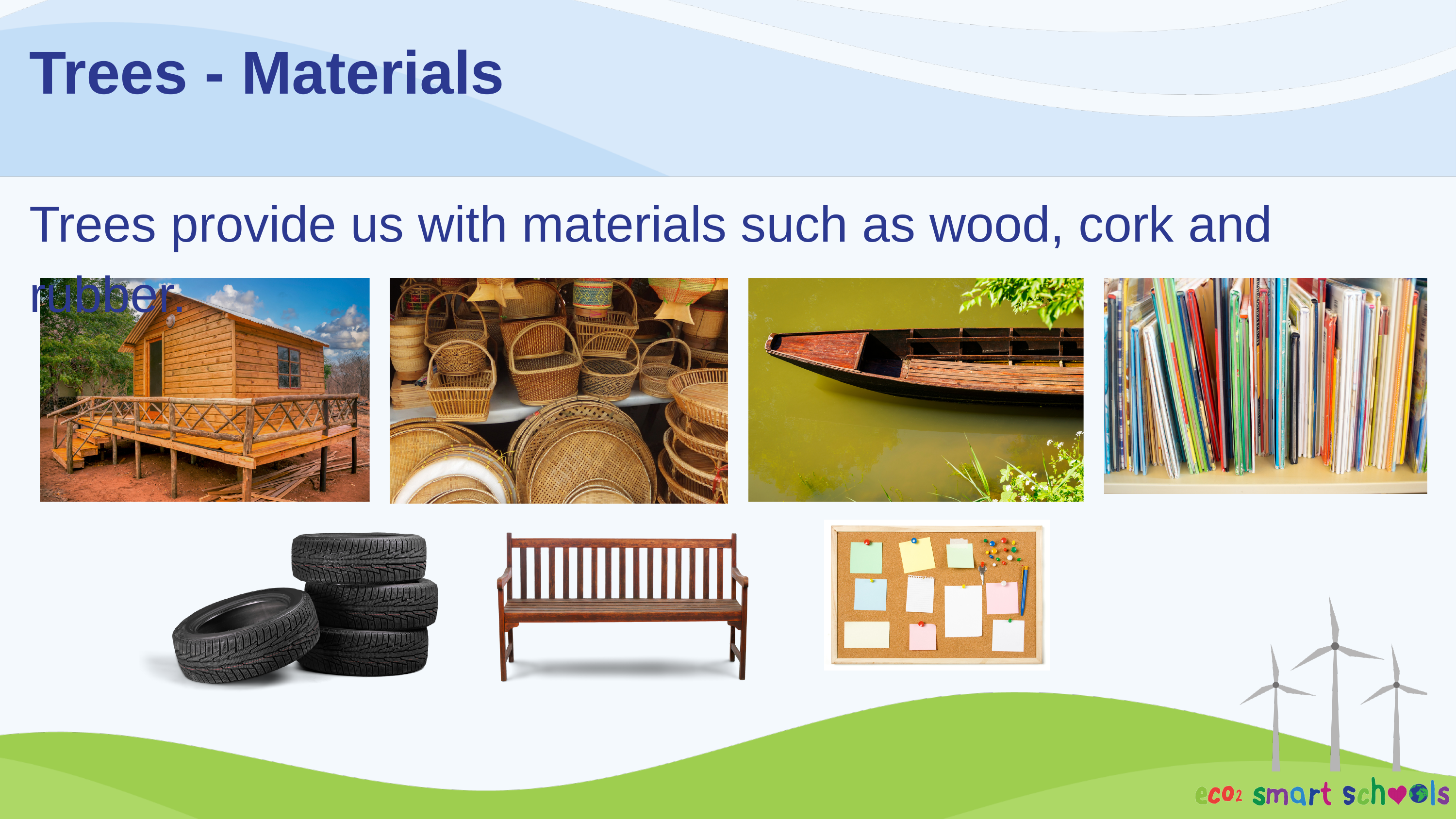

Trees - Materials
Trees provide us with materials such as wood, cork and rubber.